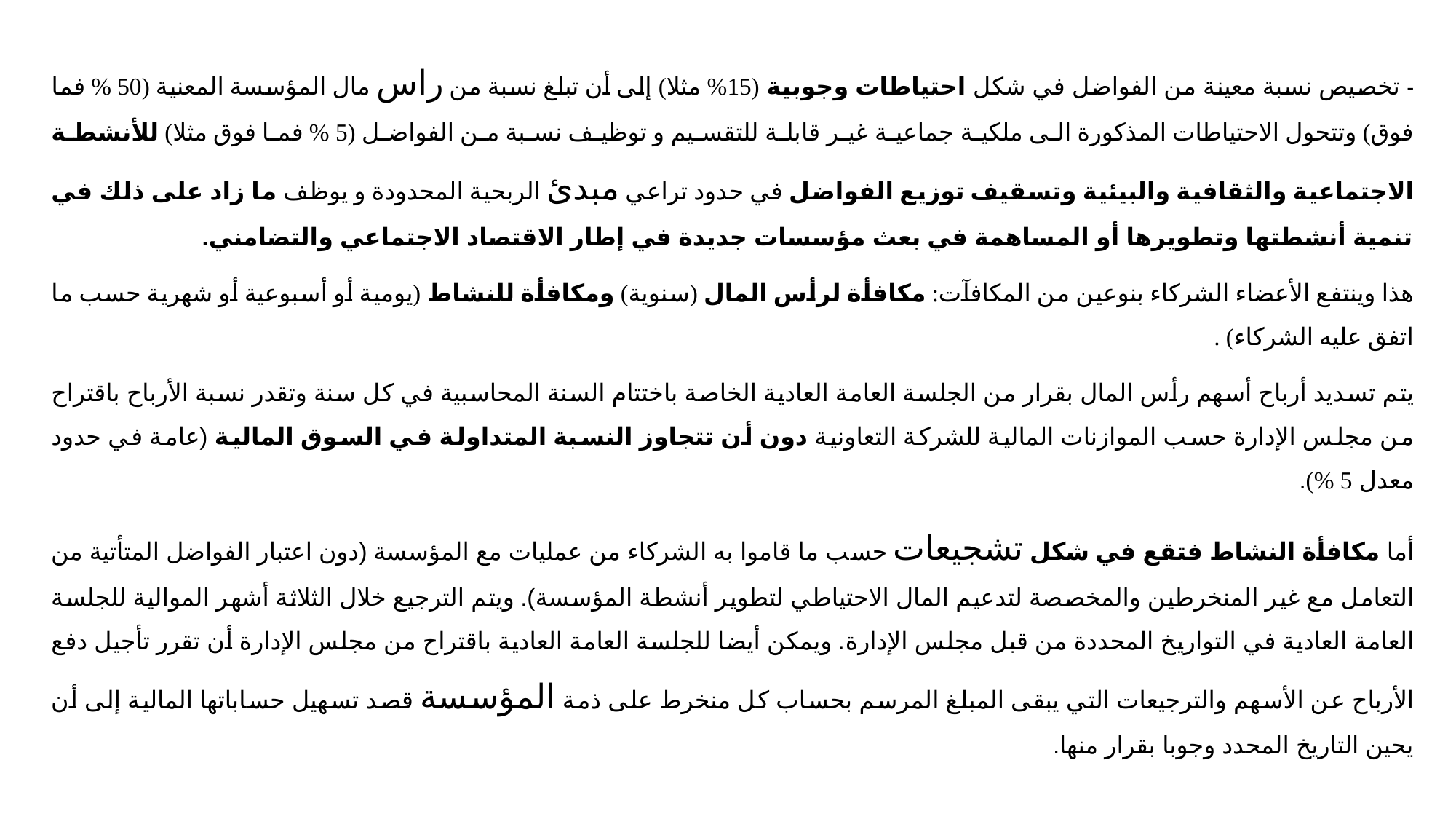

- تخصيص نسبة معينة من الفواضل في شكل احتياطات وجوبية (15% مثلا) إلى أن تبلغ نسبة من راس مال المؤسسة المعنية (50 % فما فوق) وتتحول الاحتياطات المذكورة الى ملكية جماعية غير قابلة للتقسيم و توظيف نسبة من الفواضل (5 % فما فوق مثلا) للأنشطة الاجتماعية والثقافية والبيئية وتسقيف توزيع الفواضل في حدود تراعي مبدئ الربحية المحدودة و يوظف ما زاد على ذلك في تنمية أنشطتها وتطويرها أو المساهمة في بعث مؤسسات جديدة في إطار الاقتصاد الاجتماعي والتضامني.
هذا وينتفع الأعضاء الشركاء بنوعين من المكافآت: مكافأة لرأس المال (سنوية) ومكافأة للنشاط (يومية أو أسبوعية أو شهرية حسب ما اتفق عليه الشركاء) .
يتم تسديد أرباح أسهم رأس المال بقرار من الجلسة العامة العادية الخاصة باختتام السنة المحاسبية في كل سنة وتقدر نسبة الأرباح باقتراح من مجلس الإدارة حسب الموازنات المالية للشركة التعاونية دون أن تتجاوز النسبة المتداولة في السوق المالية (عامة في حدود معدل 5 %).
أما مكافأة النشاط فتقع في شكل تشجيعات حسب ما قاموا به الشركاء من عمليات مع المؤسسة (دون اعتبار الفواضل المتأتية من التعامل مع غير المنخرطين والمخصصة لتدعيم المال الاحتياطي لتطوير أنشطة المؤسسة). ويتم الترجيع خلال الثلاثة أشهر الموالية للجلسة العامة العادية في التواريخ المحددة من قبل مجلس الإدارة. ويمكن أيضا للجلسة العامة العادية باقتراح من مجلس الإدارة أن تقرر تأجيل دفع الأرباح عن الأسهم والترجيعات التي يبقى المبلغ المرسم بحساب كل منخرط على ذمة المؤسسة قصد تسهيل حساباتها المالية إلى أن يحين التاريخ المحدد وجوبا بقرار منها.